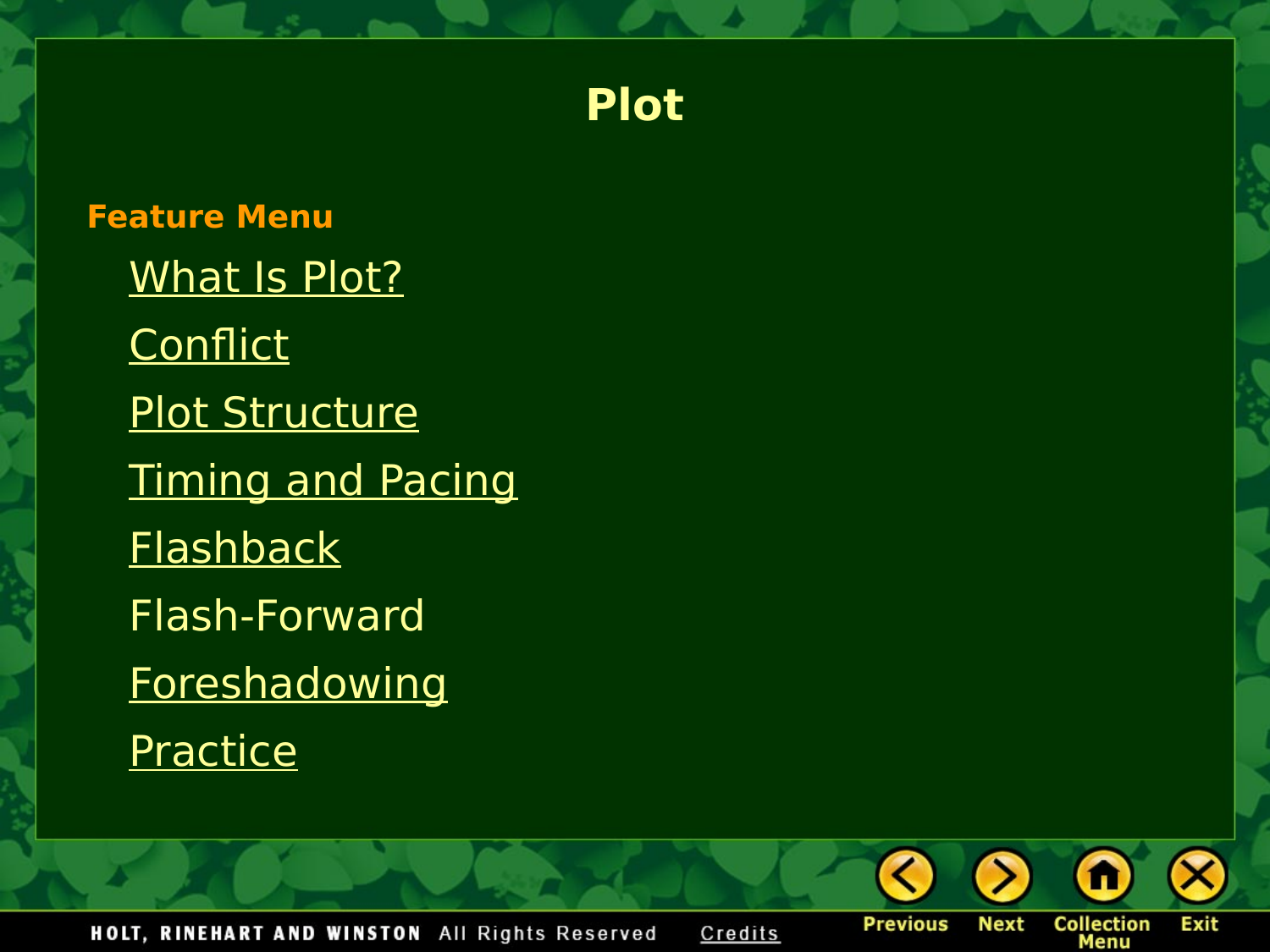

# Plot
Feature Menu
What Is Plot?
Conflict
Plot Structure
Timing and Pacing
Flashback
Flash-Forward
Foreshadowing
Practice